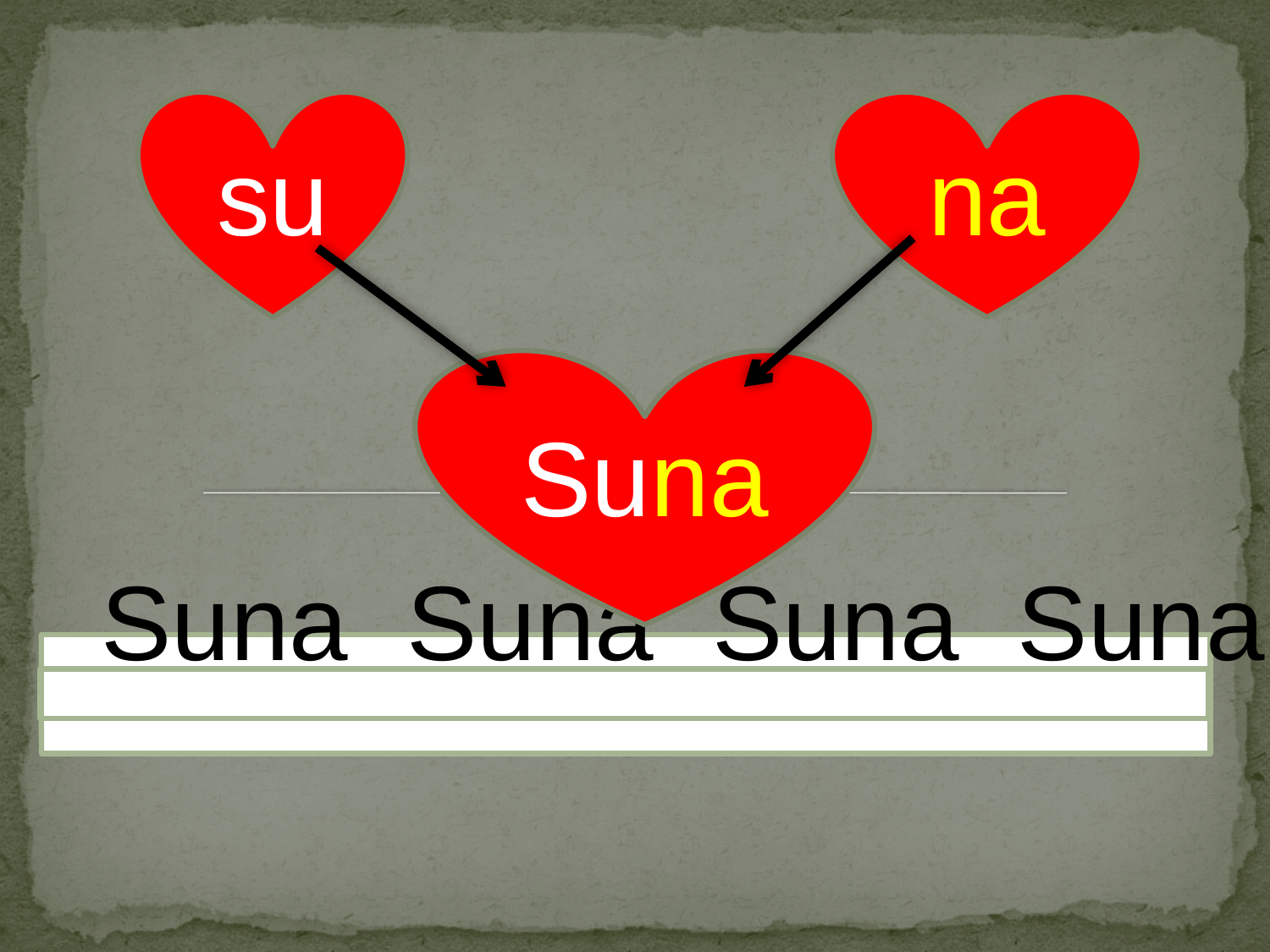

su
na

Suna

  Suna  Suna  Suna  Suna